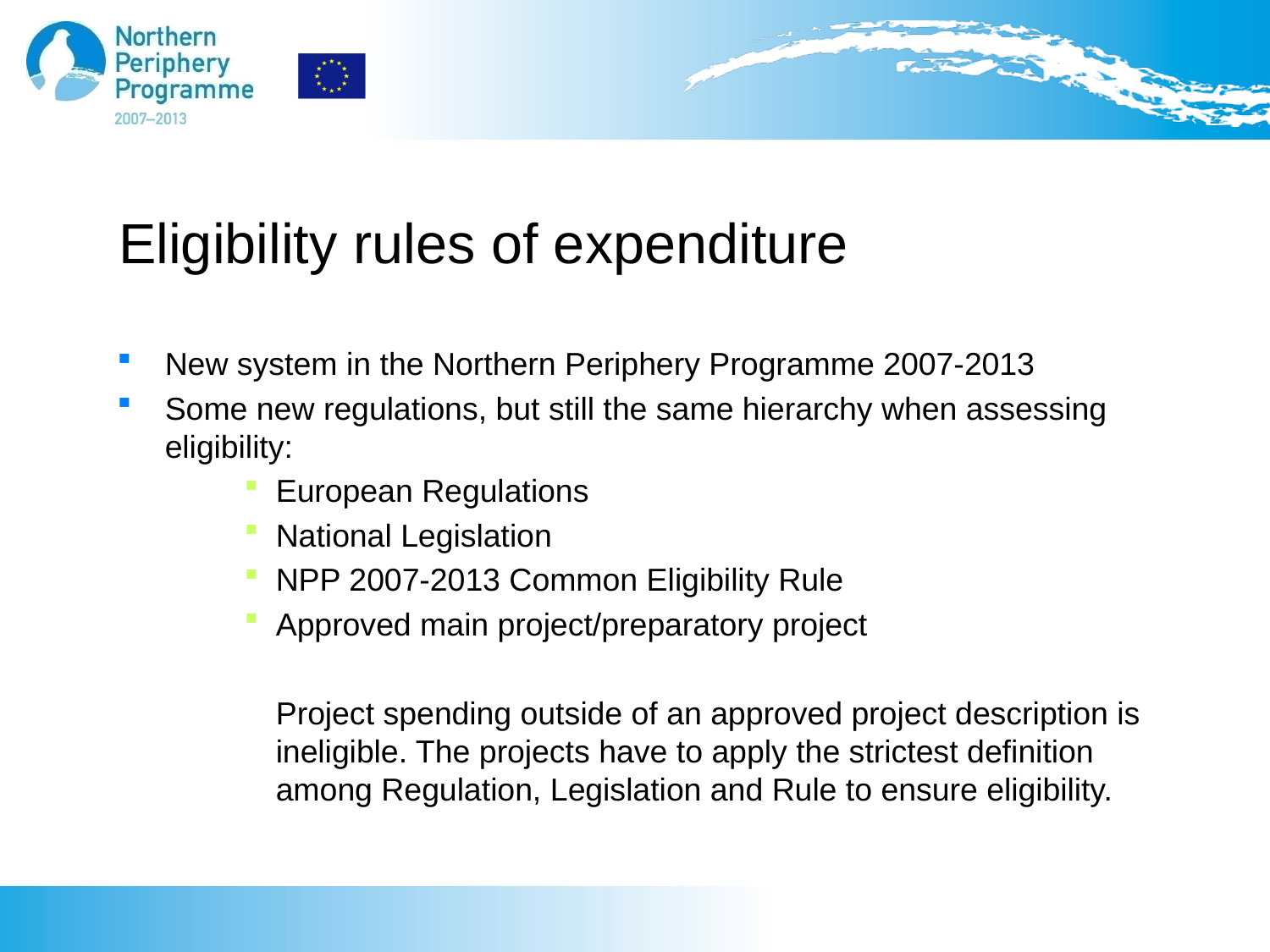

# Eligibility rules of expenditure
New system in the Northern Periphery Programme 2007-2013
Some new regulations, but still the same hierarchy when assessing eligibility:
European Regulations
National Legislation
NPP 2007-2013 Common Eligibility Rule
Approved main project/preparatory project

	Project spending outside of an approved project description is ineligible. The projects have to apply the strictest definition among Regulation, Legislation and Rule to ensure eligibility.